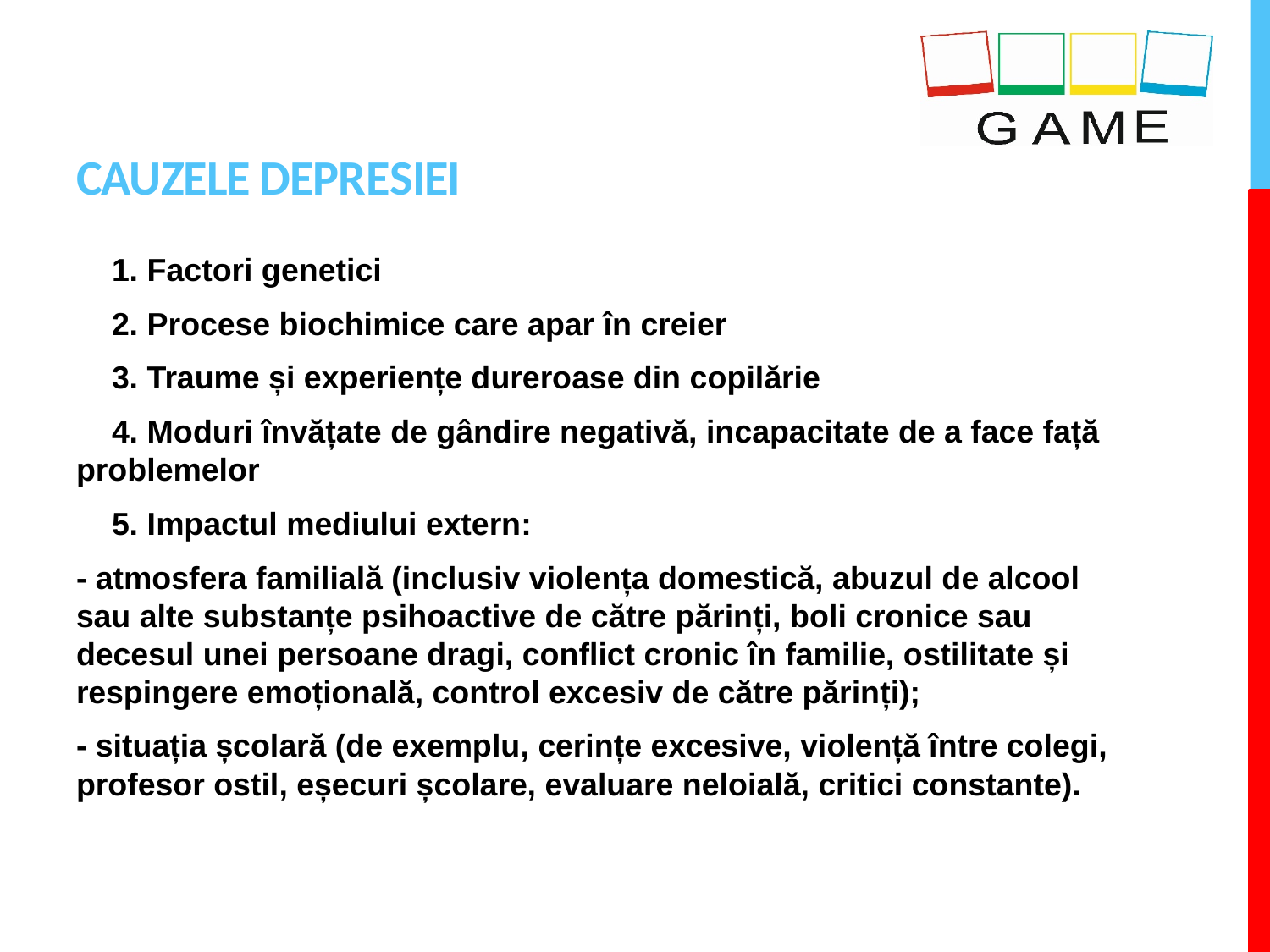

# CauZELE DEPRESIEI
    1. Factori genetici
    2. Procese biochimice care apar în creier
    3. Traume și experiențe dureroase din copilărie
    4. Moduri învățate de gândire negativă, incapacitate de a face față problemelor
    5. Impactul mediului extern:
- atmosfera familială (inclusiv violența domestică, abuzul de alcool sau alte substanțe psihoactive de către părinți, boli cronice sau decesul unei persoane dragi, conflict cronic în familie, ostilitate și respingere emoțională, control excesiv de către părinți);
- situația școlară (de exemplu, cerințe excesive, violență între colegi, profesor ostil, eșecuri școlare, evaluare neloială, critici constante).